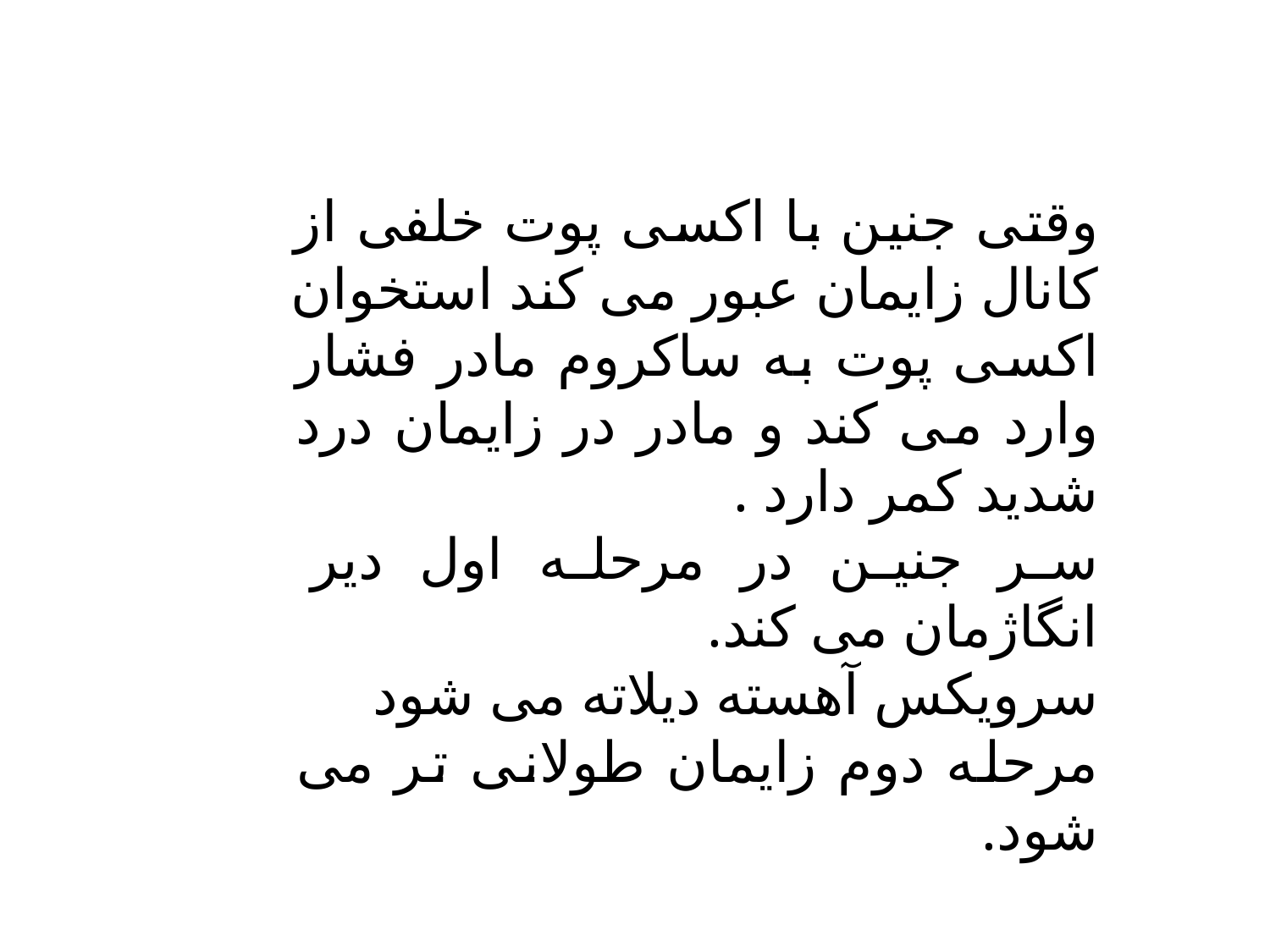

وقتی جنین با اکسی پوت خلفی از کانال زایمان عبور می کند استخوان اکسی پوت به ساکروم مادر فشار وارد می کند و مادر در زایمان درد شدید کمر دارد .
سر جنین در مرحله اول دیر انگاژمان می کند.
سرویکس آهسته دیلاته می شود
مرحله دوم زایمان طولانی تر می شود.